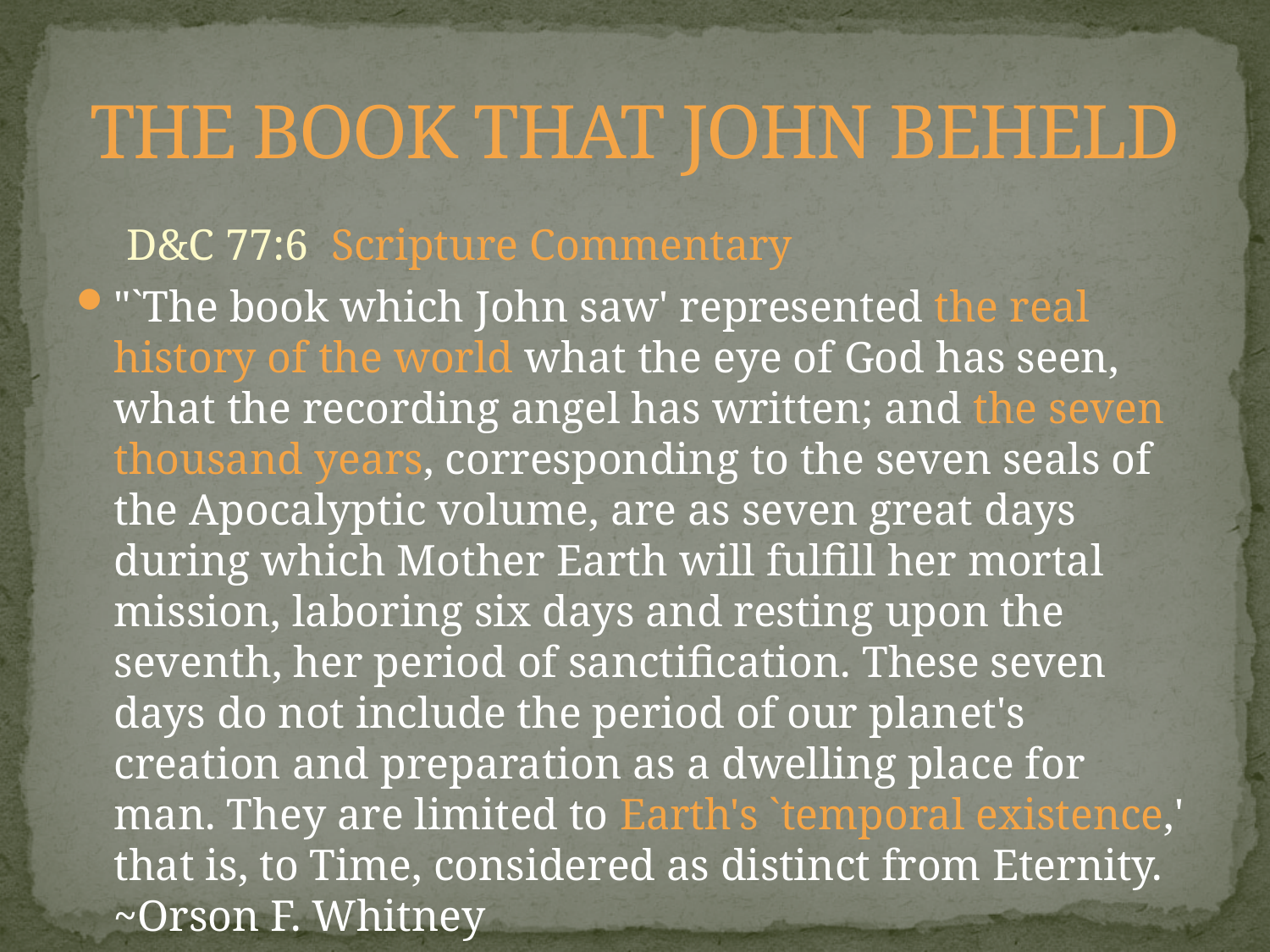

# THE BOOK THAT JOHN BEHELD
D&C 77:6  Scripture Commentary
"`The book which John saw' represented the real history of the world what the eye of God has seen, what the recording angel has written; and the seven thousand years, corresponding to the seven seals of the Apocalyptic volume, are as seven great days during which Mother Earth will fulfill her mortal mission, laboring six days and resting upon the seventh, her period of sanctification. These seven days do not include the period of our planet's creation and preparation as a dwelling place for man. They are limited to Earth's `temporal existence,' that is, to Time, considered as distinct from Eternity. ~Orson F. Whitney